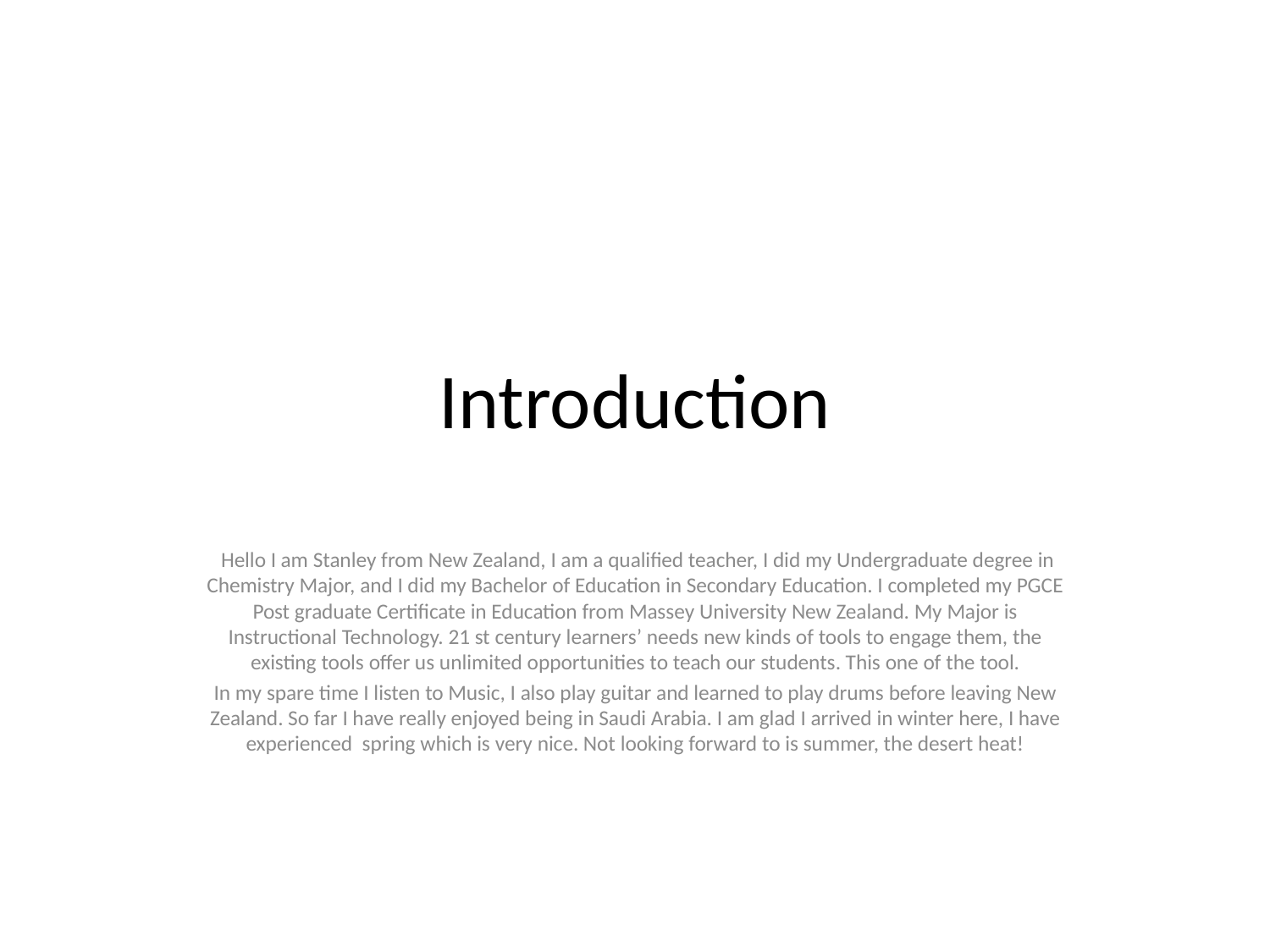

# Introduction
 Hello I am Stanley from New Zealand, I am a qualified teacher, I did my Undergraduate degree in Chemistry Major, and I did my Bachelor of Education in Secondary Education. I completed my PGCE Post graduate Certificate in Education from Massey University New Zealand. My Major is Instructional Technology. 21 st century learners’ needs new kinds of tools to engage them, the existing tools offer us unlimited opportunities to teach our students. This one of the tool.
In my spare time I listen to Music, I also play guitar and learned to play drums before leaving New Zealand. So far I have really enjoyed being in Saudi Arabia. I am glad I arrived in winter here, I have experienced  spring which is very nice. Not looking forward to is summer, the desert heat!